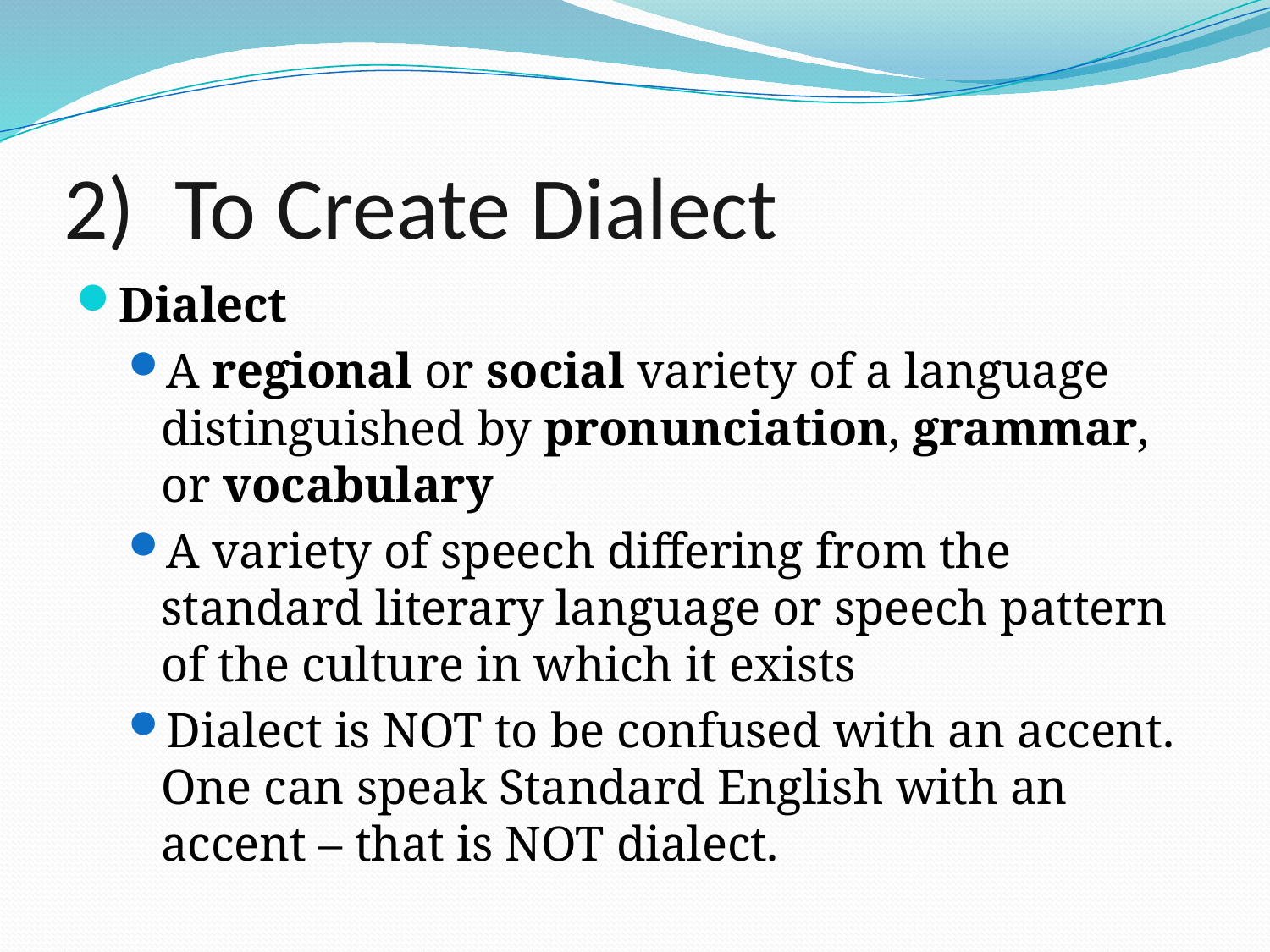

# 2)  To Create Dialect
Dialect
A regional or social variety of a language distinguished by pronunciation, grammar, or vocabulary
A variety of speech differing from the standard literary language or speech pattern of the culture in which it exists
Dialect is NOT to be confused with an accent.  One can speak Standard English with an accent – that is NOT dialect.